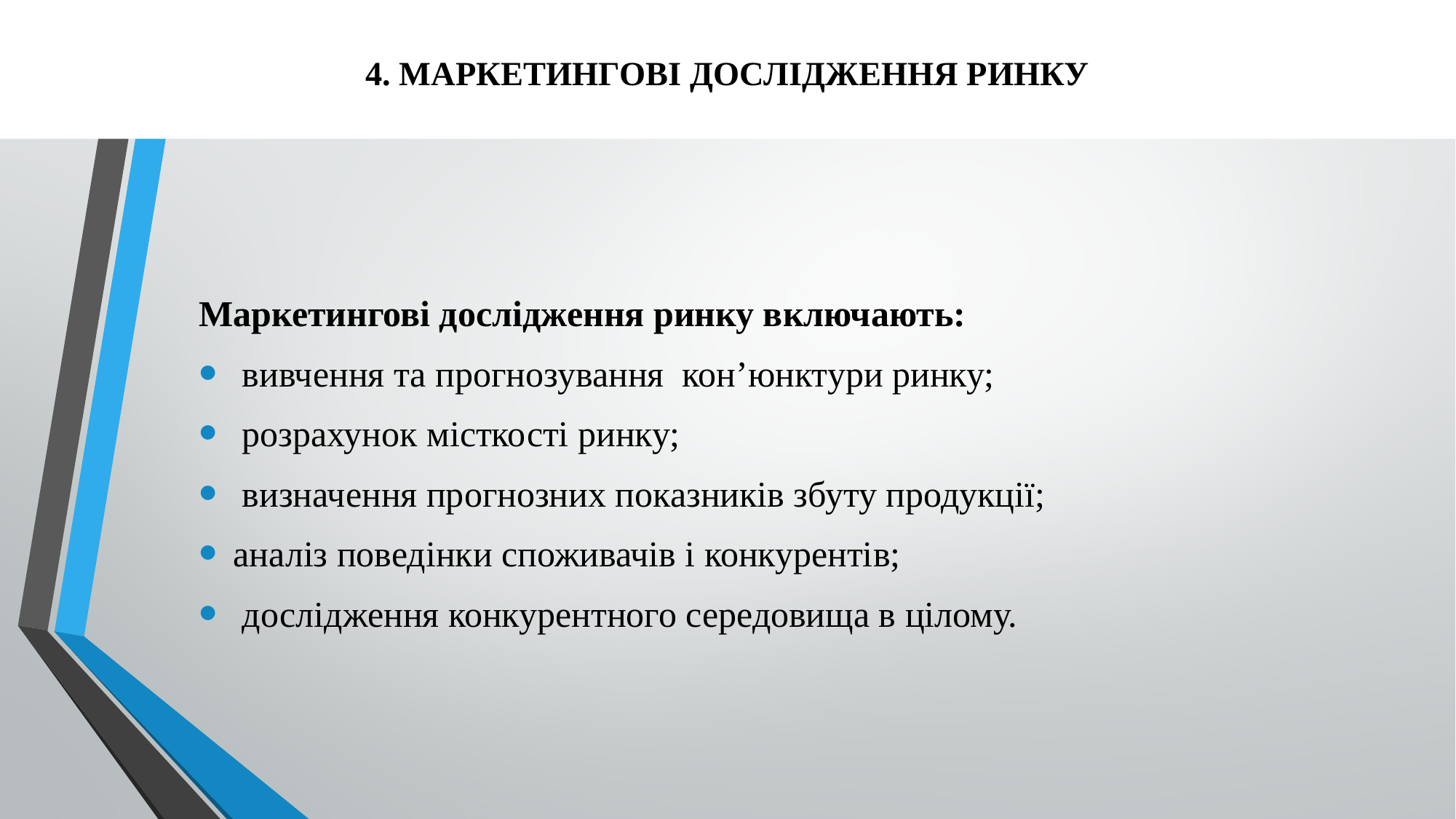

# 4. Маркетингові дослідження ринку
Маркетингові дослідження ринку включають:
 вивчення та прогнозування  кон’юнктури ринку;
 розрахунок місткості ринку;
 визначення прогнозних показників збуту продукції;
аналіз поведінки споживачів і конкурентів;
 дослідження конкурентного середовища в цілому.